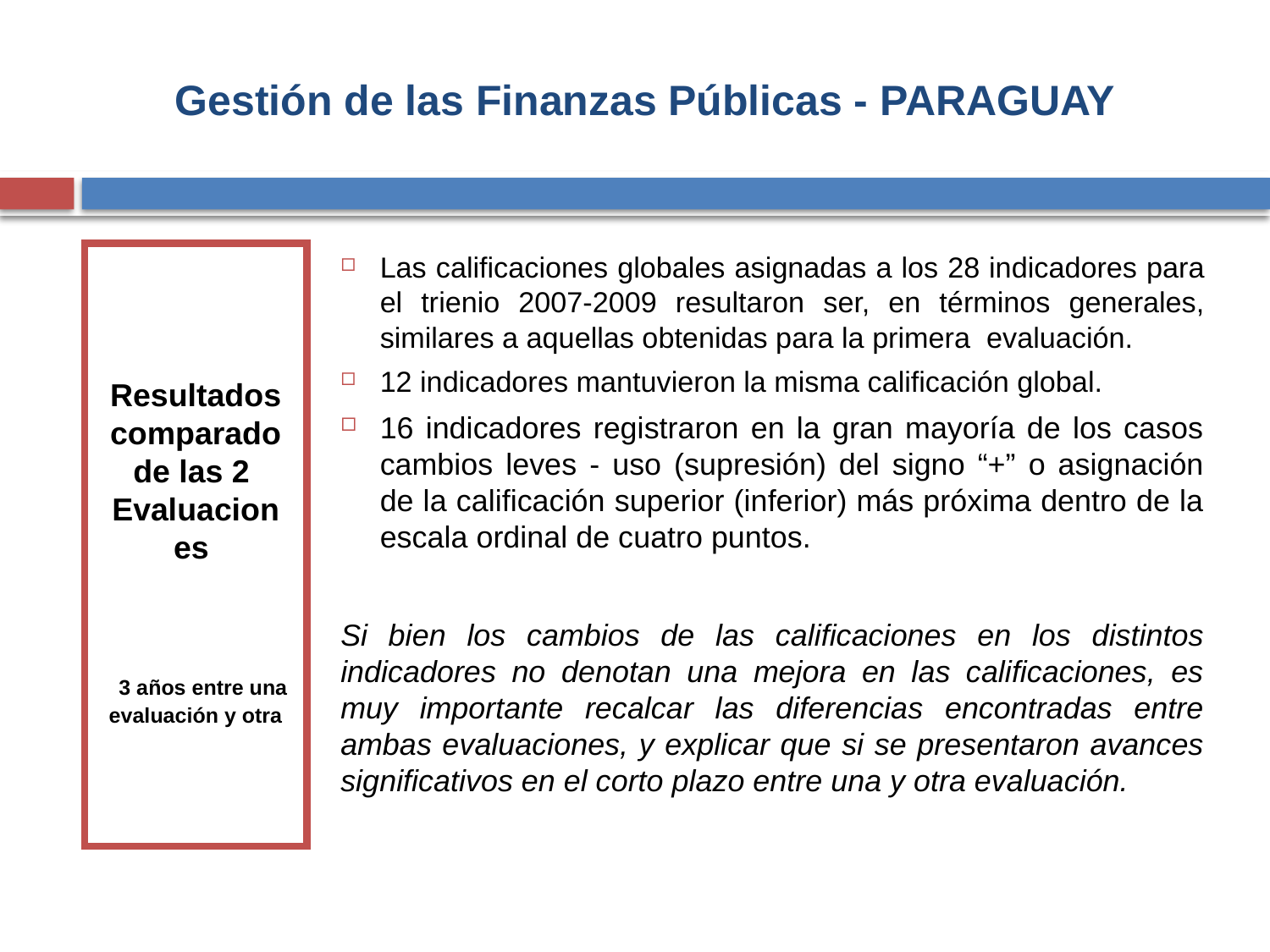

# Gestión de las Finanzas Públicas - PARAGUAY
Resultados comparado de las 2  Evaluaciones

  3 años entre una evaluación y otra
Las calificaciones globales asignadas a los 28 indicadores para el trienio 2007-2009 resultaron ser, en términos generales, similares a aquellas obtenidas para la primera  evaluación.
12 indicadores mantuvieron la misma calificación global.
16 indicadores registraron en la gran mayoría de los casos cambios leves - uso (supresión) del signo “+” o asignación de la calificación superior (inferior) más próxima dentro de la escala ordinal de cuatro puntos.

Si bien los cambios de las calificaciones en los distintos indicadores no denotan una mejora en las calificaciones, es muy importante recalcar las diferencias encontradas entre ambas evaluaciones, y explicar que si se presentaron avances significativos en el corto plazo entre una y otra evaluación.